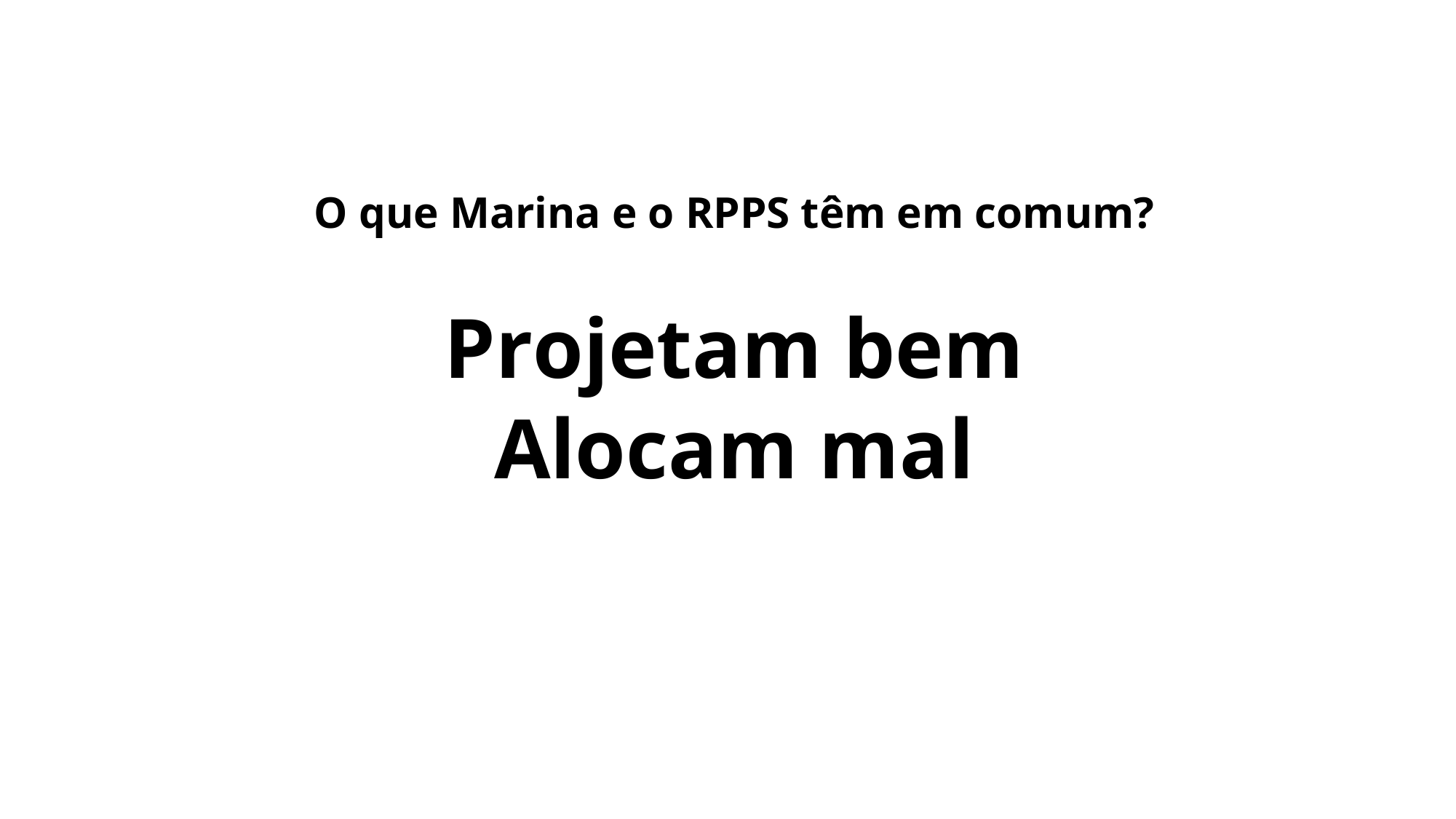

O que Marina e o RPPS têm em comum?

Projetam bem
Alocam mal